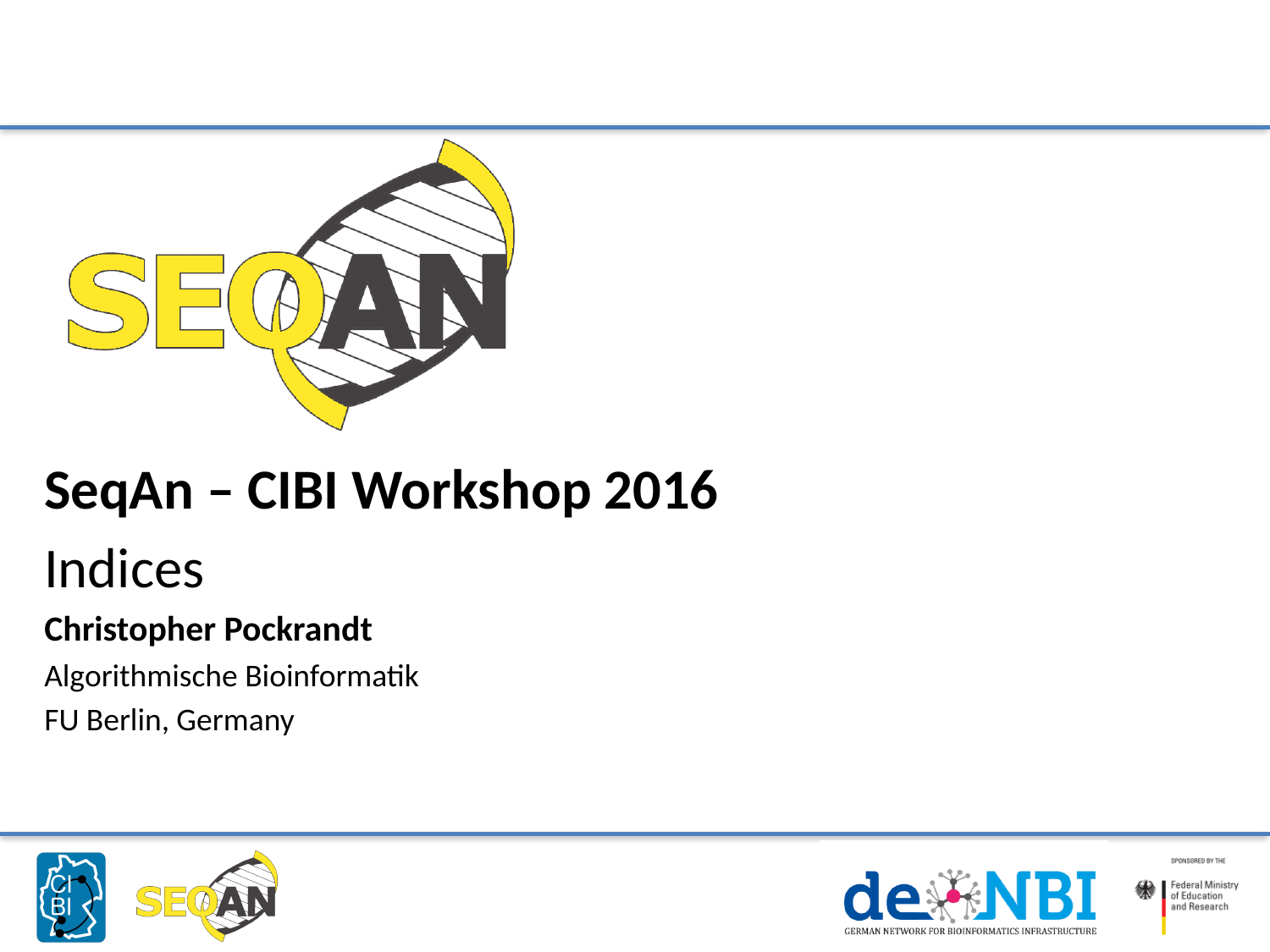

SeqAn – CIBI Workshop 2016
Indices
Christopher Pockrandt
Algorithmische Bioinformatik
FU Berlin, Germany